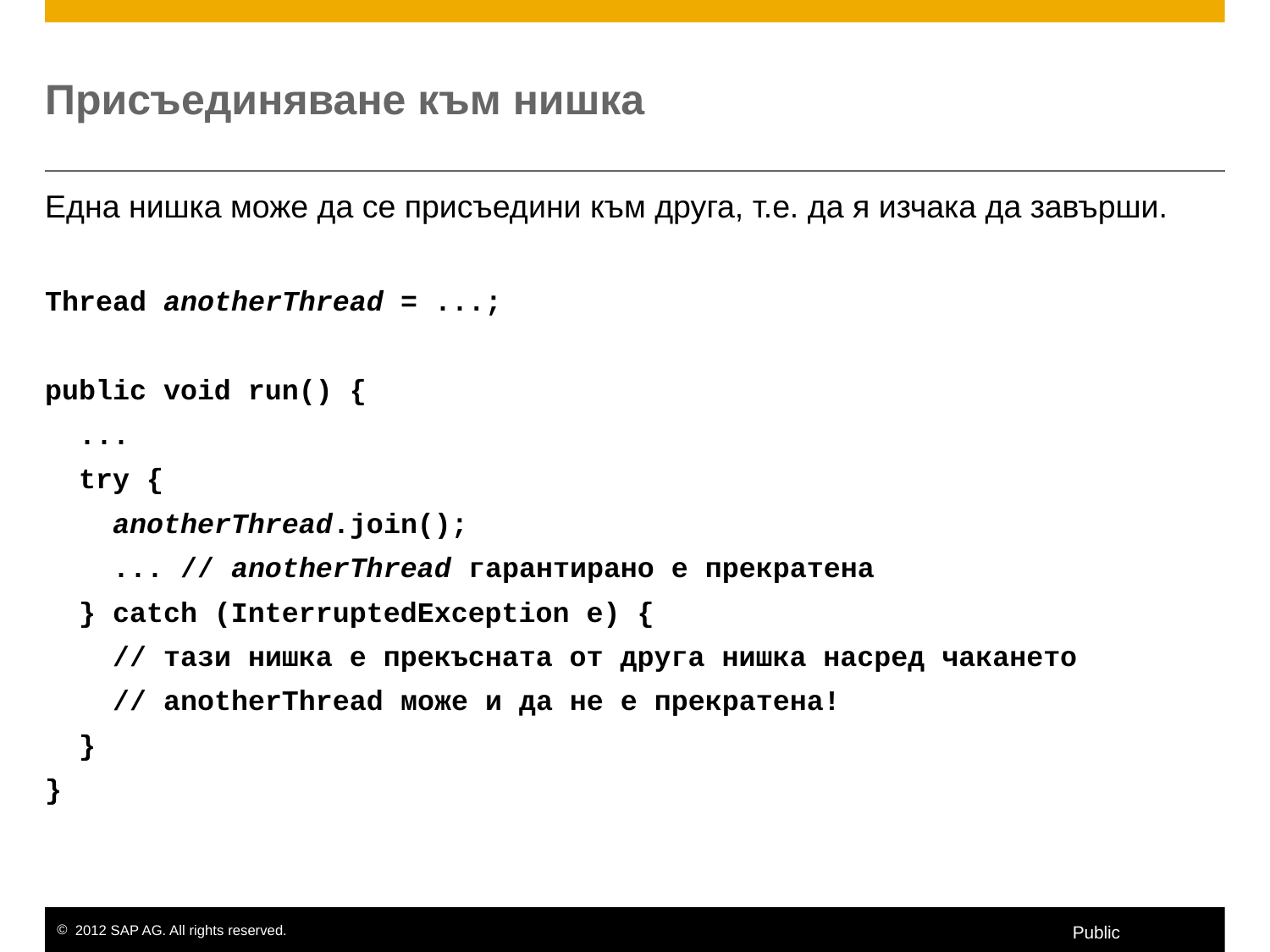

# Присъединяване към нишка
Една нишка може да се присъедини към друга, т.е. да я изчака да завърши.

Thread anotherThread = ...;

public void run() {
  ...
  try {
    anotherThread.join();
    ... // anotherThread гарантирано е прекратена
  } catch (InterruptedException e) {
    // тази нишка е прекъсната от друга нишка насред чакането
    // anotherThread може и да не е прекратена!
  }
}